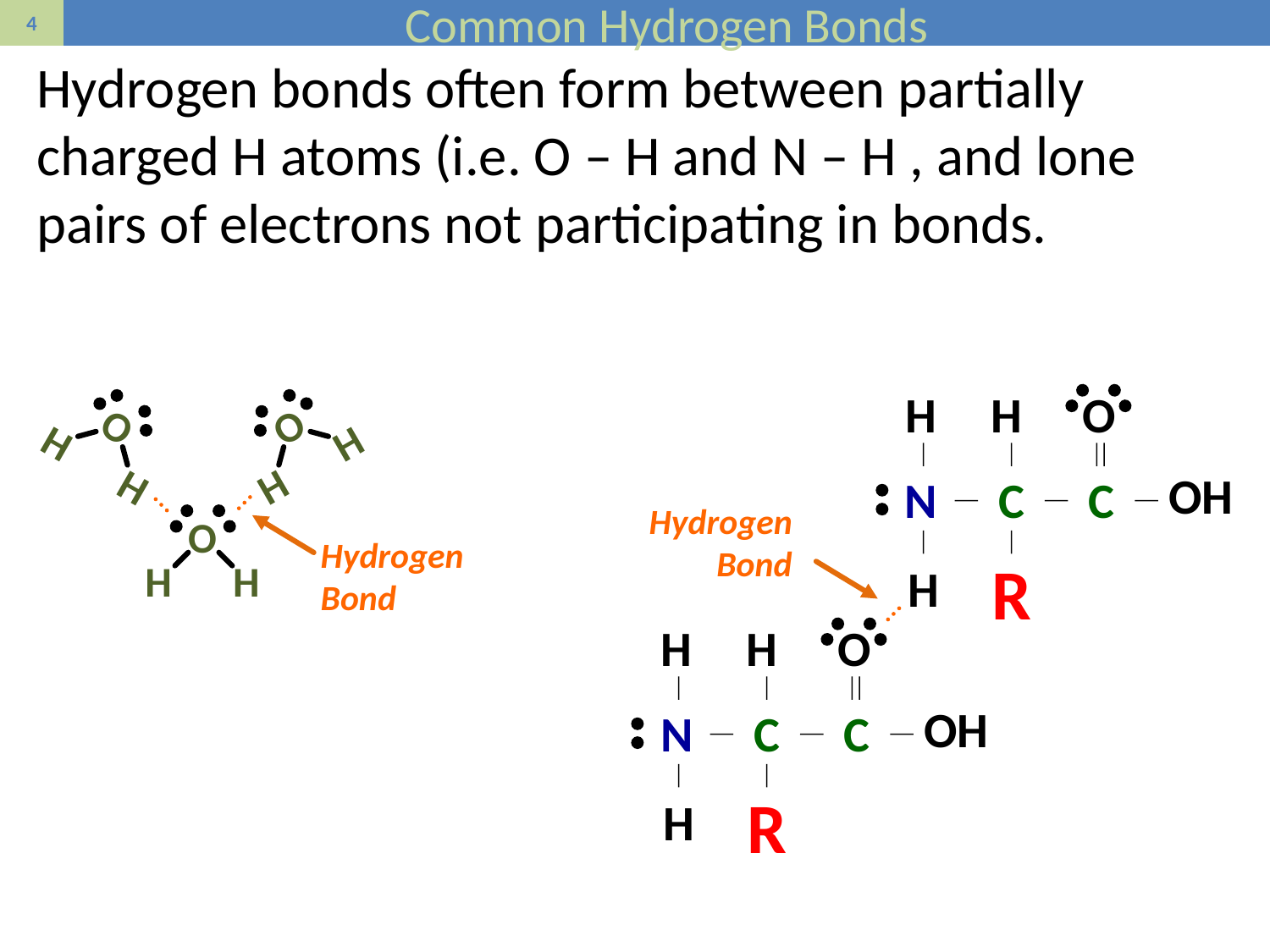

# Common Hydrogen Bonds
Hydrogen bonds often form between partially charged H atoms (i.e. O – H and N – H , and lone pairs of electrons not participating in bonds.
H
H
O

N
C
C

H
OH

R

Hydrogen Bond

O
H
H

O
H
H

O
H
H
Hydrogen Bond
H
H
O

N
C
C

H
OH

R